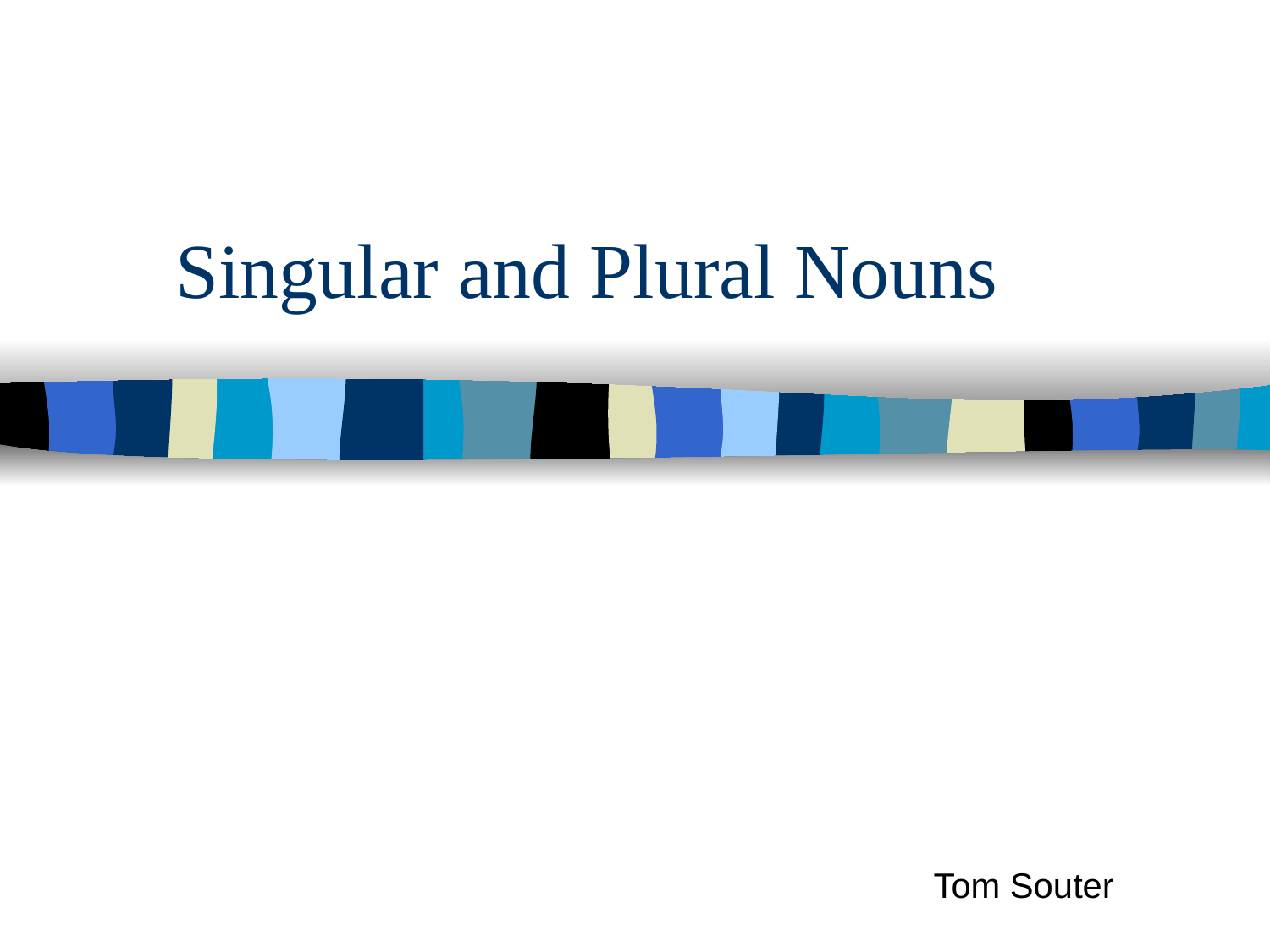

# Singular and Plural Nouns
Tom Souter